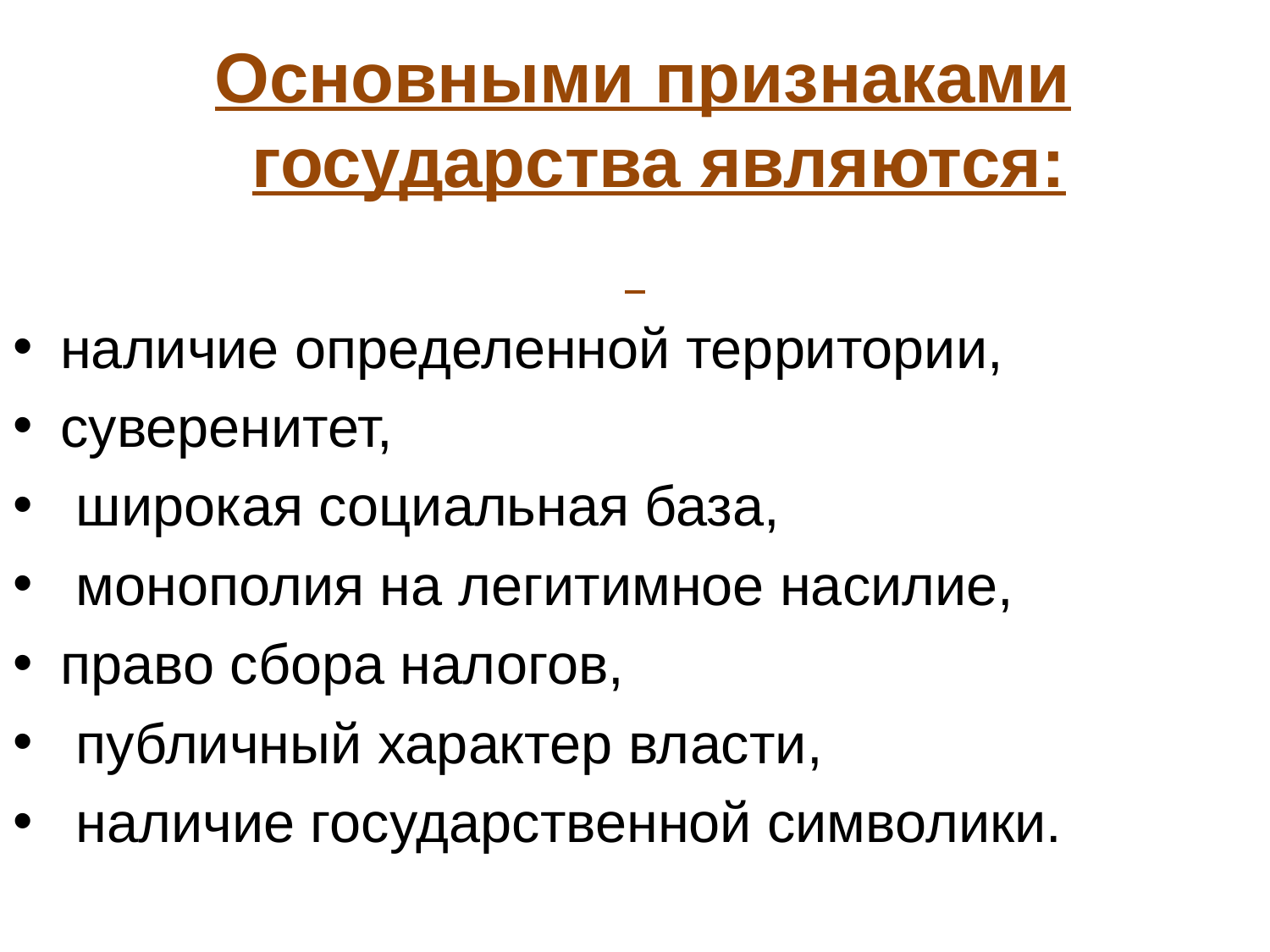

Основными признаками государства являются:

наличие определенной территории,
суверенитет,
 широкая социальная база,
 монополия на легитимное насилие,
право сбора налогов,
 публичный характер власти,
 наличие государственной символики.